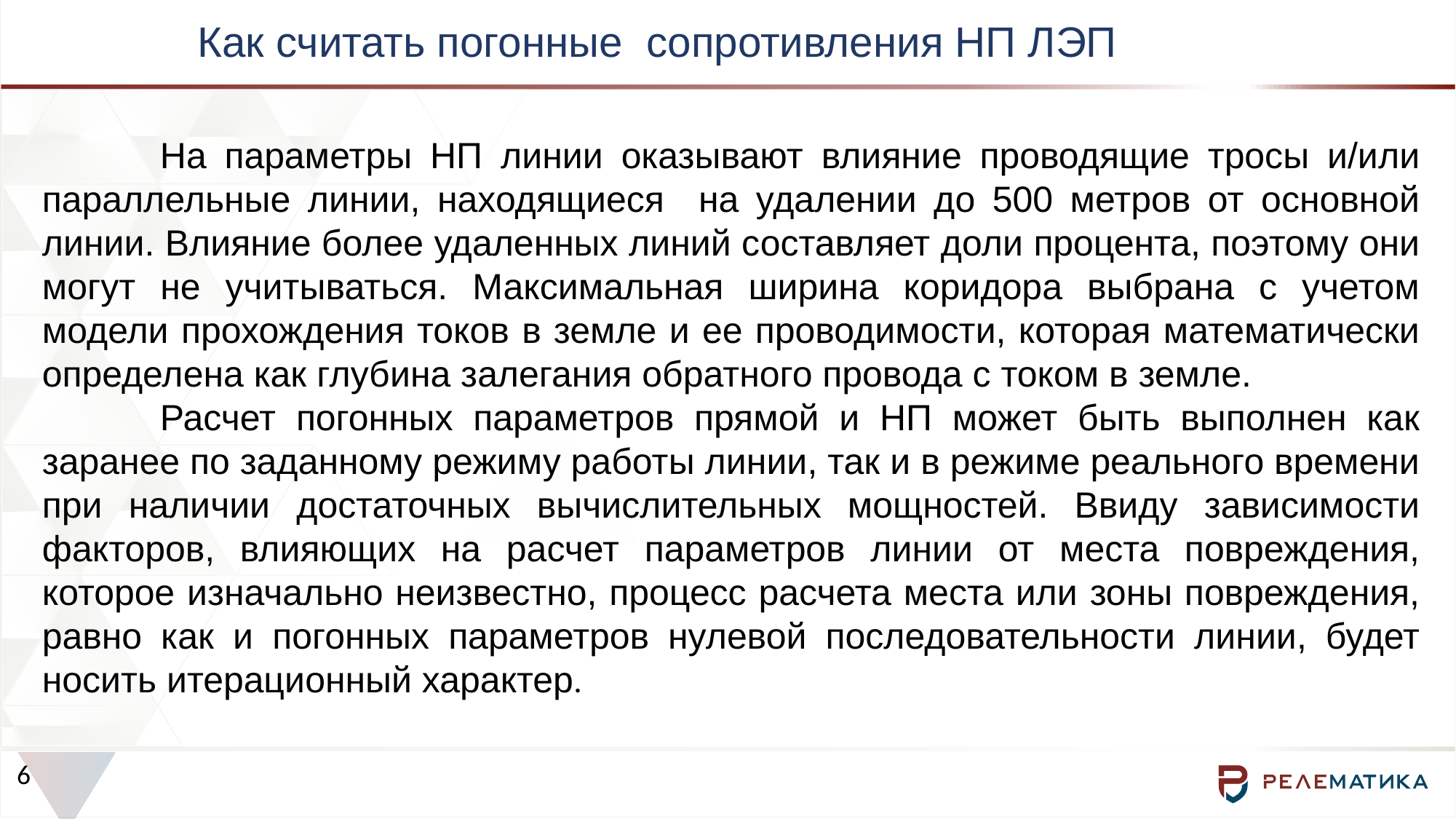

# Как считать погонные  сопротивления НП ЛЭП
На параметры НП линии оказывают влияние проводящие тросы и/или параллельные линии, находящиеся  на удалении до 500 метров от основной линии. Влияние более удаленных линий составляет доли процента, поэтому они могут не учитываться. Максимальная ширина коридора выбрана с учетом модели прохождения токов в земле и ее проводимости, которая математически определена как глубина залегания обратного провода с током в земле.
Расчет погонных параметров прямой и НП может быть выполнен как заранее по заданному режиму работы линии, так и в режиме реального времени при наличии достаточных вычислительных мощностей. Ввиду зависимости факторов, влияющих на расчет параметров линии от места повреждения, которое изначально неизвестно, процесс расчета места или зоны повреждения, равно как и погонных параметров нулевой последовательности линии, будет носить итерационный характер.